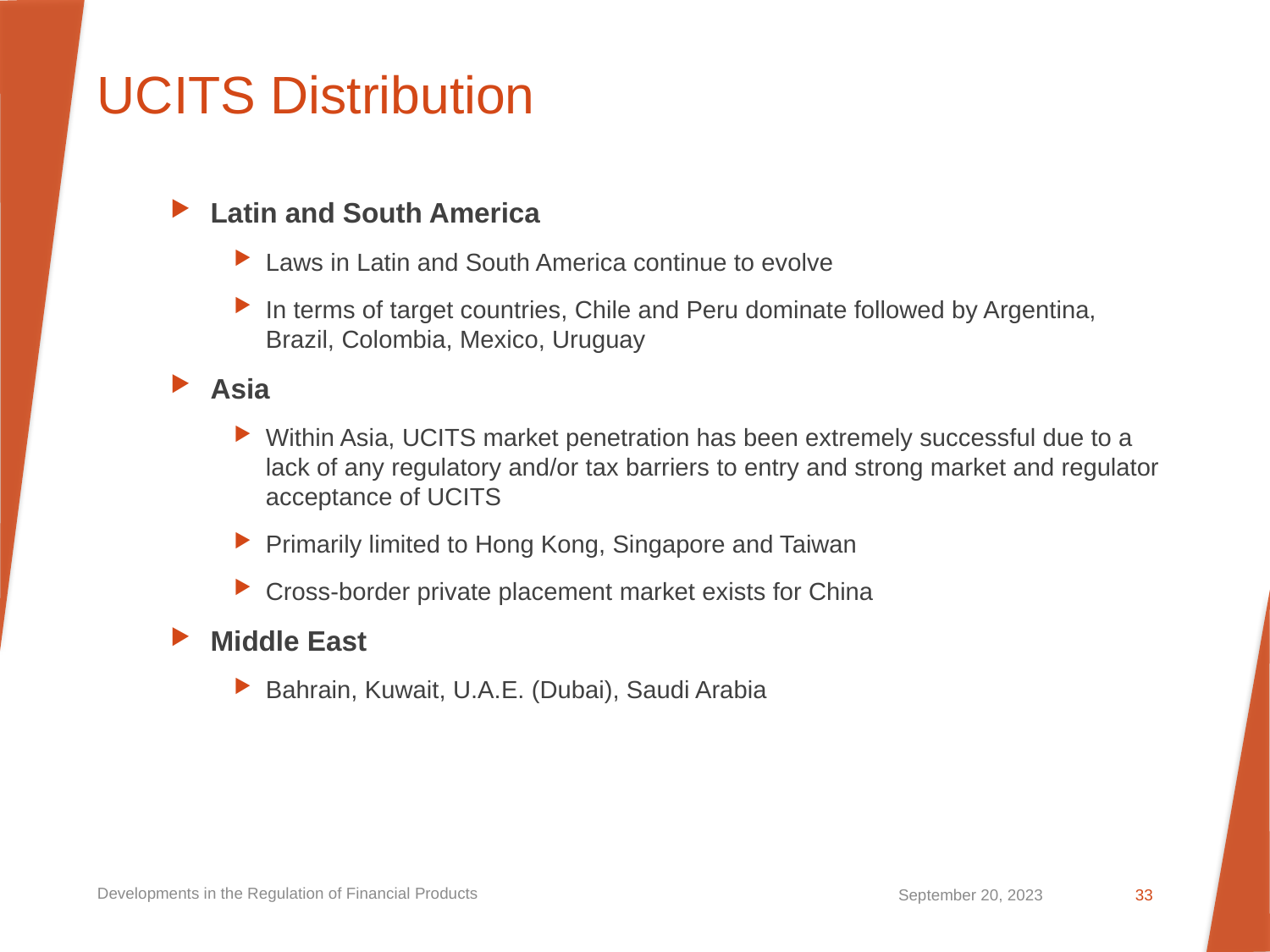

# UCITS Distribution
Latin and South America
Laws in Latin and South America continue to evolve
In terms of target countries, Chile and Peru dominate followed by Argentina, Brazil, Colombia, Mexico, Uruguay
Asia
Within Asia, UCITS market penetration has been extremely successful due to a lack of any regulatory and/or tax barriers to entry and strong market and regulator acceptance of UCITS
Primarily limited to Hong Kong, Singapore and Taiwan
Cross-border private placement market exists for China
Middle East
Bahrain, Kuwait, U.A.E. (Dubai), Saudi Arabia

Developments in the Regulation of Financial Products
September 20, 2023
33